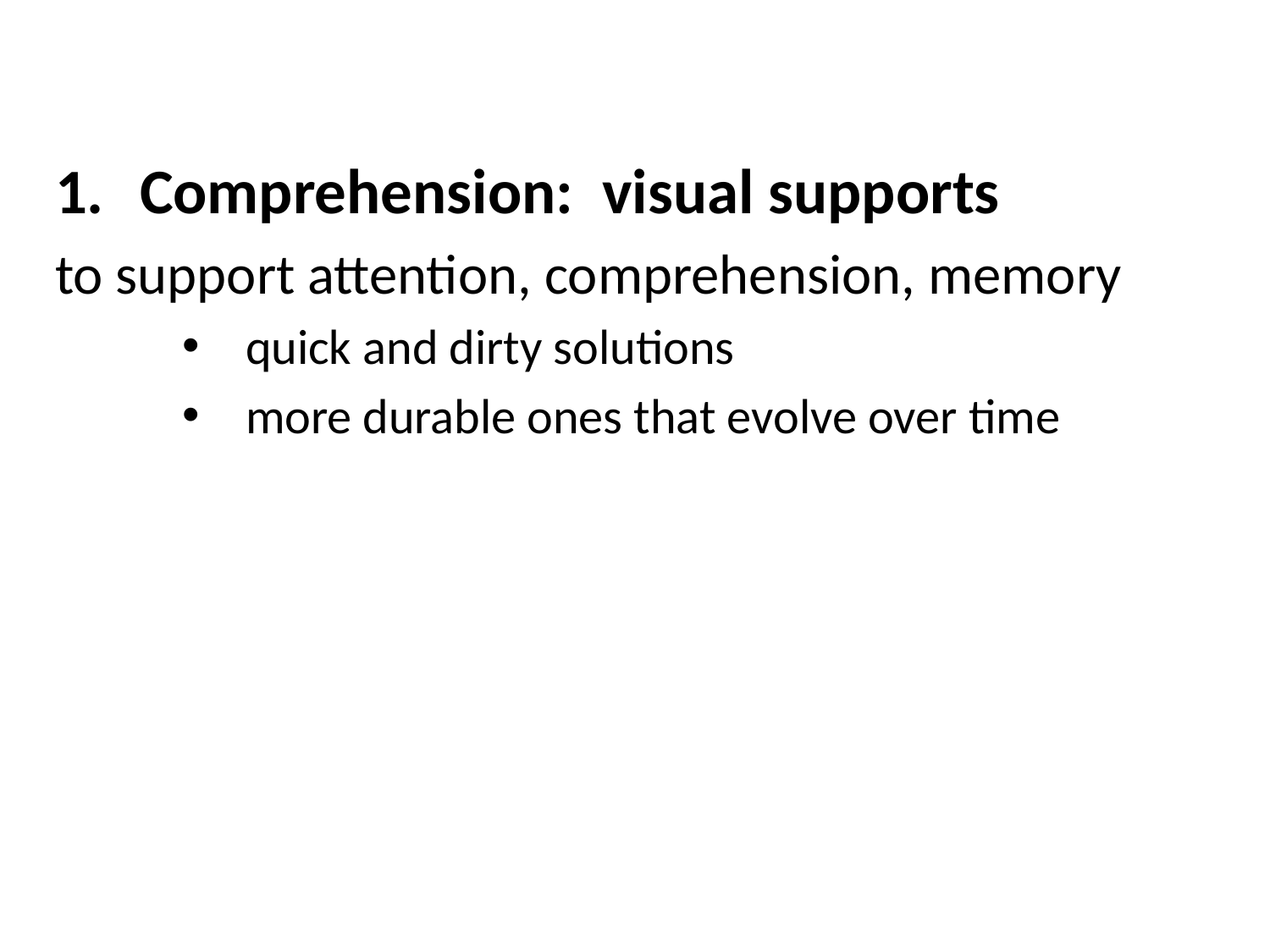

Comprehension:  visual supports
to support attention, comprehension, memory
quick and dirty solutions
more durable ones that evolve over time